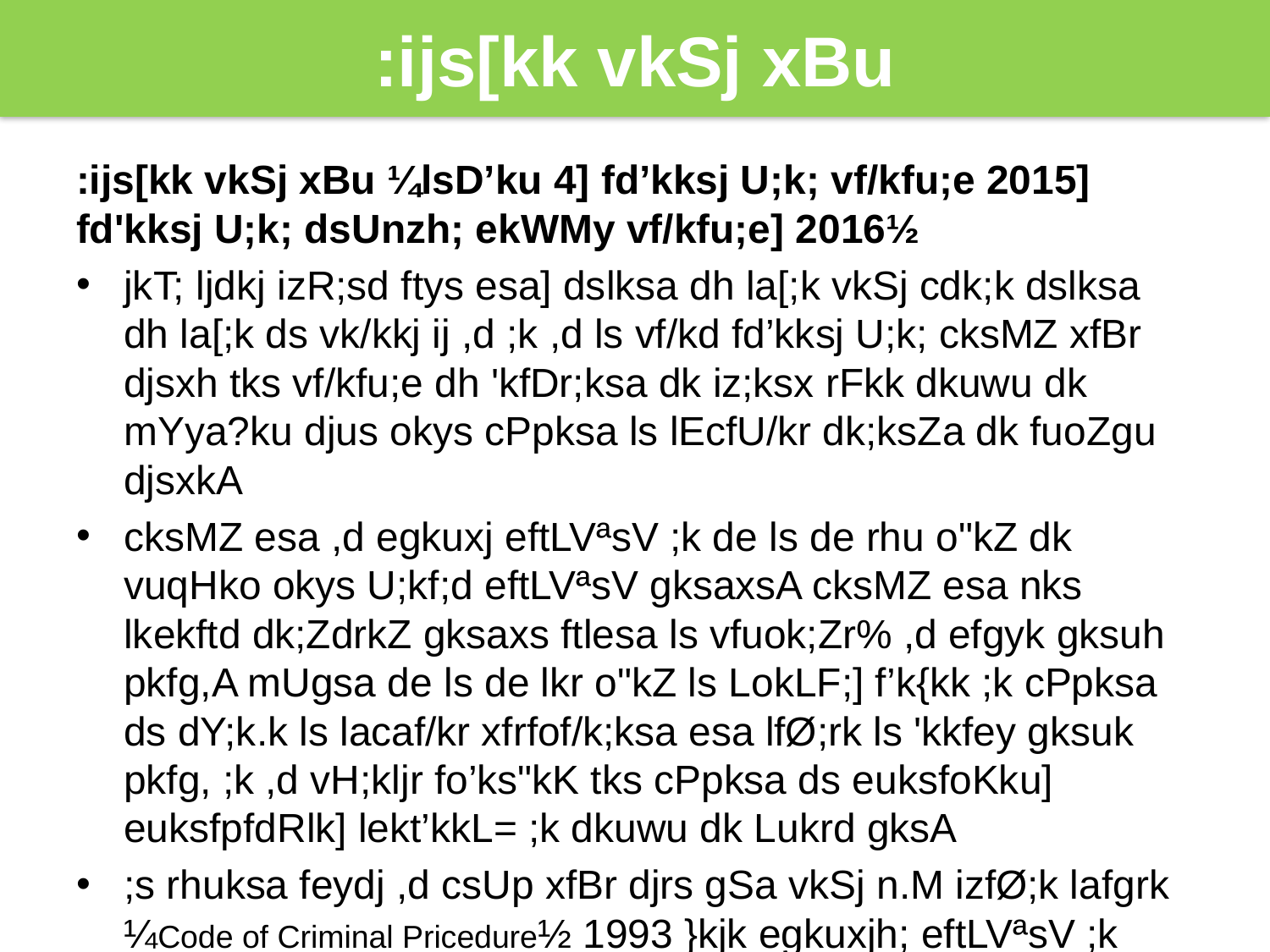

:ijs[kk vkSj xBu
:ijs[kk vkSj xBu ¼lsD’ku 4] fd’kksj U;k; vf/kfu;e 2015] fd'kksj U;k; dsUnzh; ekWMy vf/kfu;e] 2016½
jkT; ljdkj izR;sd ftys esa] dslksa dh la[;k vkSj cdk;k dslksa dh la[;k ds vk/kkj ij ,d ;k ,d ls vf/kd fd’kksj U;k; cksMZ xfBr djsxh tks vf/kfu;e dh 'kfDr;ksa dk iz;ksx rFkk dkuwu dk mYya?ku djus okys cPpksa ls lEcfU/kr dk;ksZa dk fuoZgu djsxkA
cksMZ esa ,d egkuxj eftLVªsV ;k de ls de rhu o"kZ dk vuqHko okys U;kf;d eftLVªsV gksaxsA cksMZ esa nks lkekftd dk;ZdrkZ gksaxs ftlesa ls vfuok;Zr% ,d efgyk gksuh pkfg,A mUgsa de ls de lkr o"kZ ls LokLF;] f’k{kk ;k cPpksa ds dY;k.k ls lacaf/kr xfrfof/k;ksa esa lfØ;rk ls 'kkfey gksuk pkfg, ;k ,d vH;kljr fo’ks"kK tks cPpksa ds euksfoKku] euksfpfdRlk] lekt’kkL= ;k dkuwu dk Lukrd gksA
;s rhuksa feydj ,d csUp xfBr djrs gSa vkSj n.M izfØ;k lafgrk ¼Code of Criminal Pricedure½ 1993 }kjk egkuxjh; eftLVªsV ;k tSlk Hkh dsl gks] ,d izFke Js.kh ds U;kf;d eftLVªsV dks nh xbZ 'kfDr;ksa ds vf/kdkjh gksaxsA